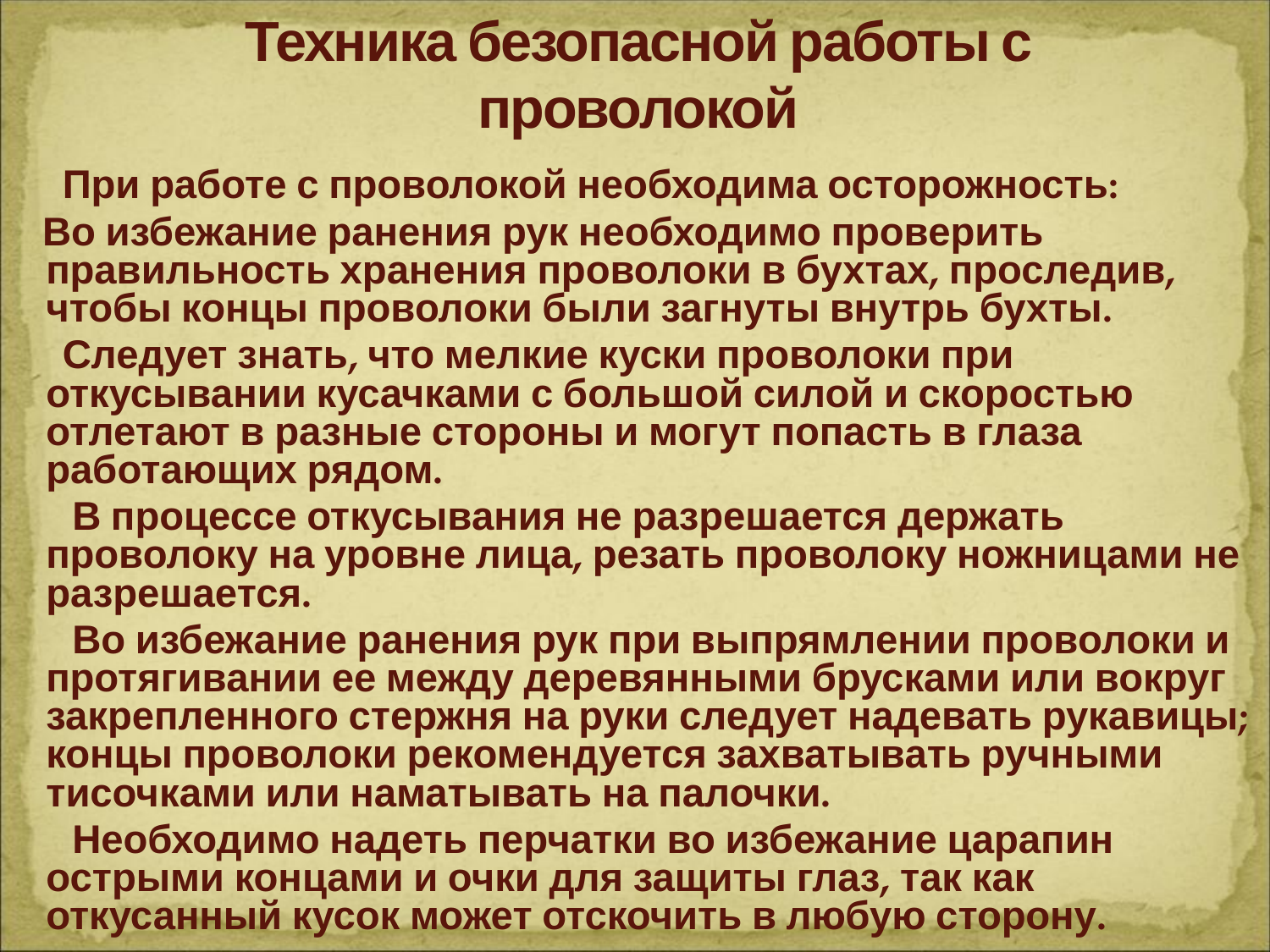

# Техника безопасной работы с проволокой

     При работе с проволокой необходима осторожность:
   Во избежание ранения рук необходимо проверить правильность хранения проволоки в бухтах, проследив, чтобы концы проволоки были загнуты внутрь бухты.
     Следует знать, что мелкие куски проволоки при откусывании кусачками с большой силой и скоростью отлетают в разные стороны и могут попасть в глаза работающих рядом.
      В процессе откусывания не разрешается держать проволоку на уровне лица, резать проволоку ножницами не разрешается.
      Во избежание ранения рук при выпрямлении проволоки и протягивании ее между деревянными брусками или вокруг закрепленного стержня на руки следует надевать рукавицы; концы проволоки рекомендуется захватывать ручными тисочками или наматывать на палочки.
      Необходимо надеть перчатки во избежание царапин острыми концами и очки для защиты глаз, так как откусанный кусок может отскочить в любую сторону.